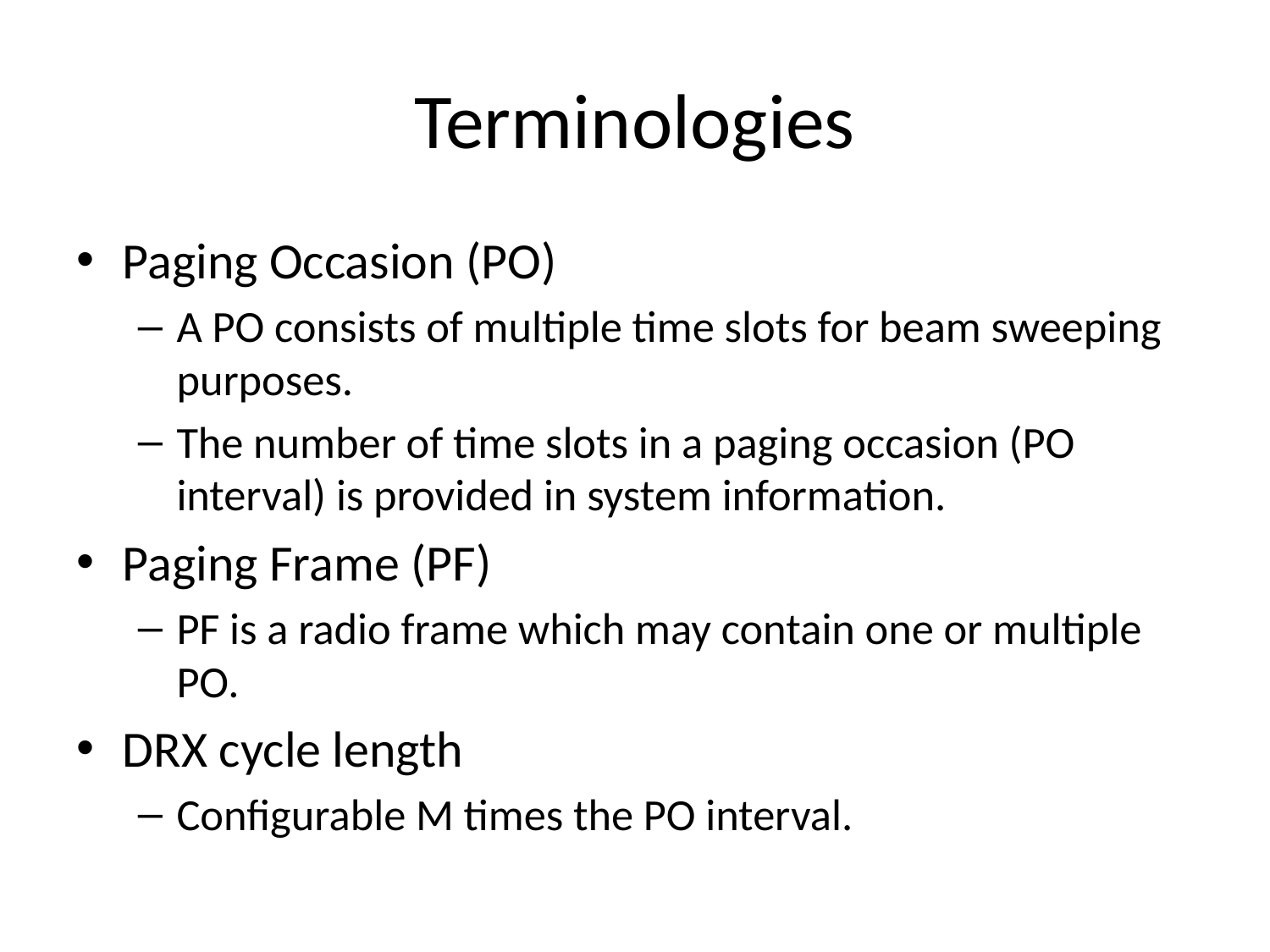

# Terminologies
Paging Occasion (PO)
A PO consists of multiple time slots for beam sweeping purposes.
The number of time slots in a paging occasion (PO interval) is provided in system information.
Paging Frame (PF)
PF is a radio frame which may contain one or multiple PO.
DRX cycle length
Configurable M times the PO interval.